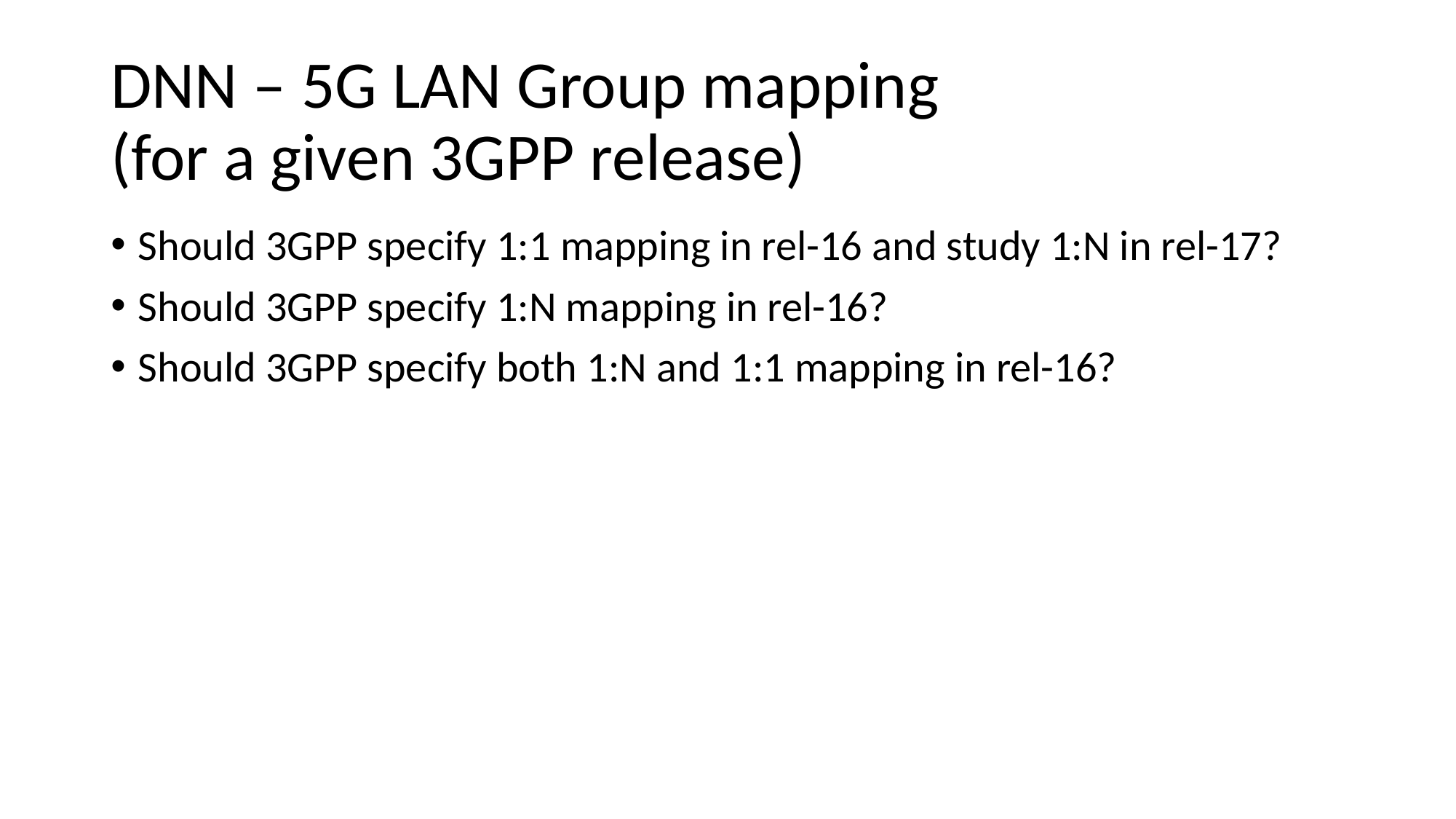

# DNN – 5G LAN Group mapping (for a given 3GPP release)
Should 3GPP specify 1:1 mapping in rel-16 and study 1:N in rel-17?
Should 3GPP specify 1:N mapping in rel-16?
Should 3GPP specify both 1:N and 1:1 mapping in rel-16?